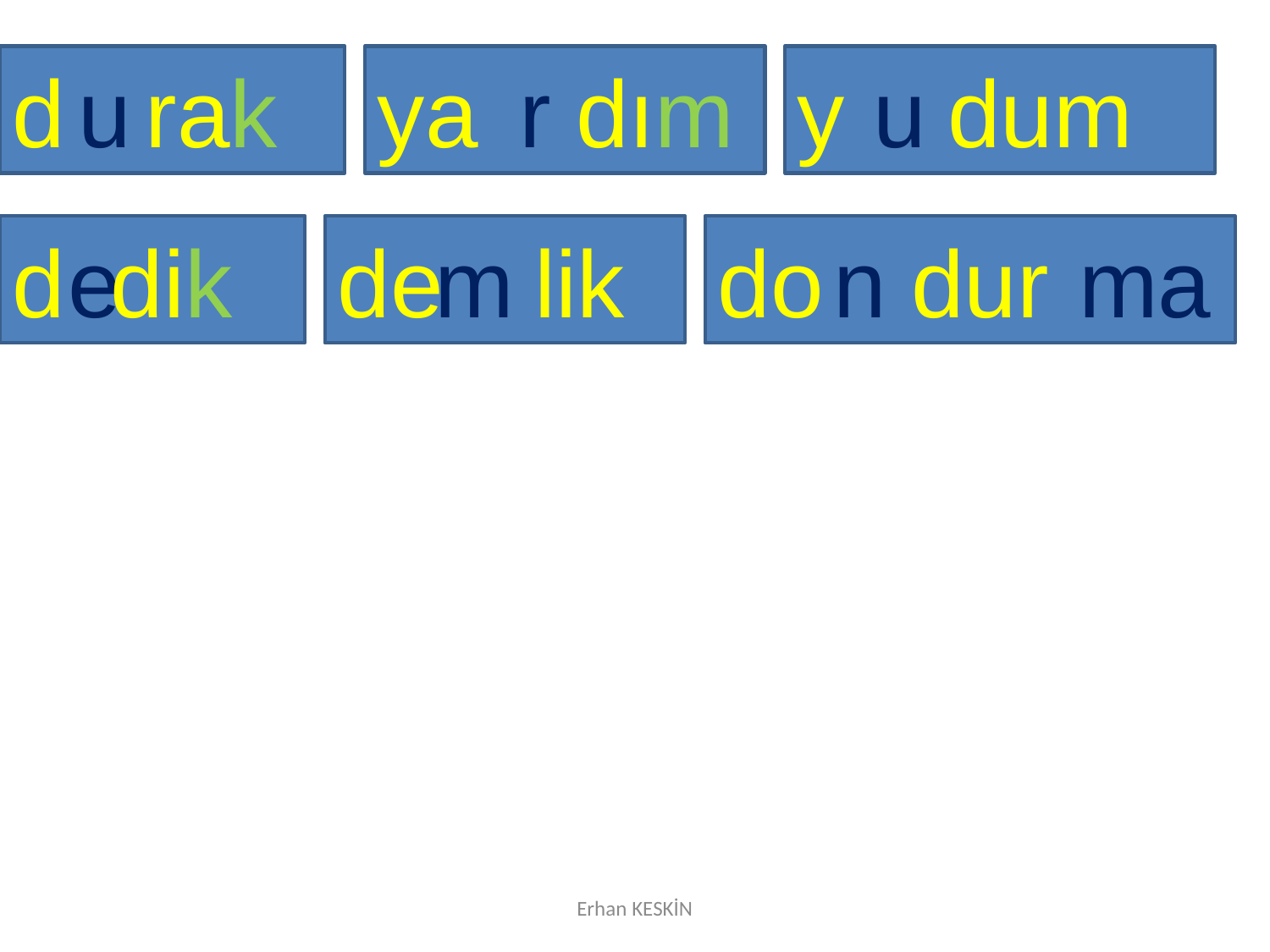

d
u
rak
ya
r
dım
y
u
dum
d
e
dik
de
m
lik
do
n
dur
ma
Erhan KESKİN